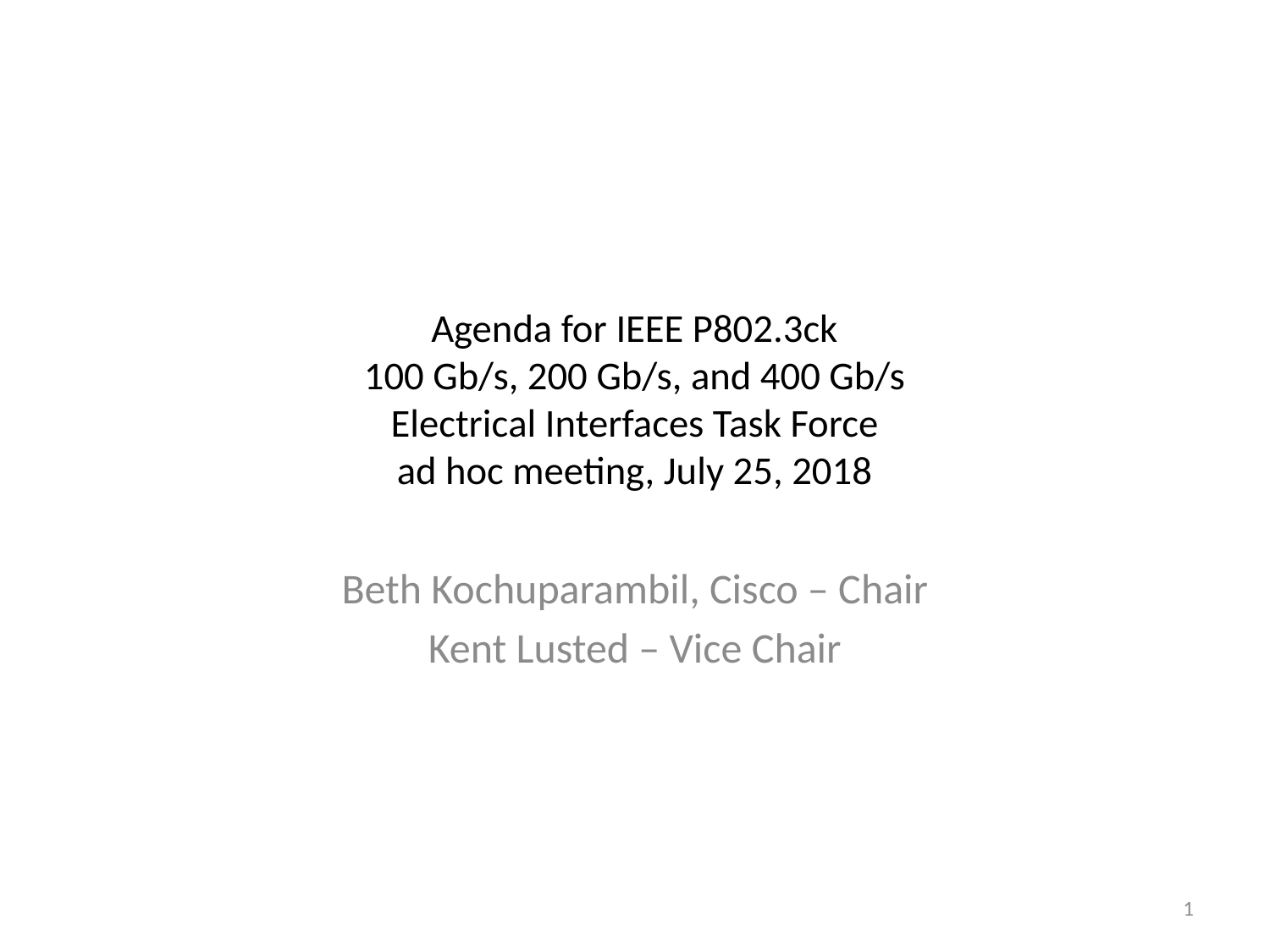

# Agenda for IEEE P802.3ck 100 Gb/s, 200 Gb/s, and 400 Gb/s Electrical Interfaces Task Force ad hoc meeting, July 25, 2018
Beth Kochuparambil, Cisco – Chair
Kent Lusted – Vice Chair
1